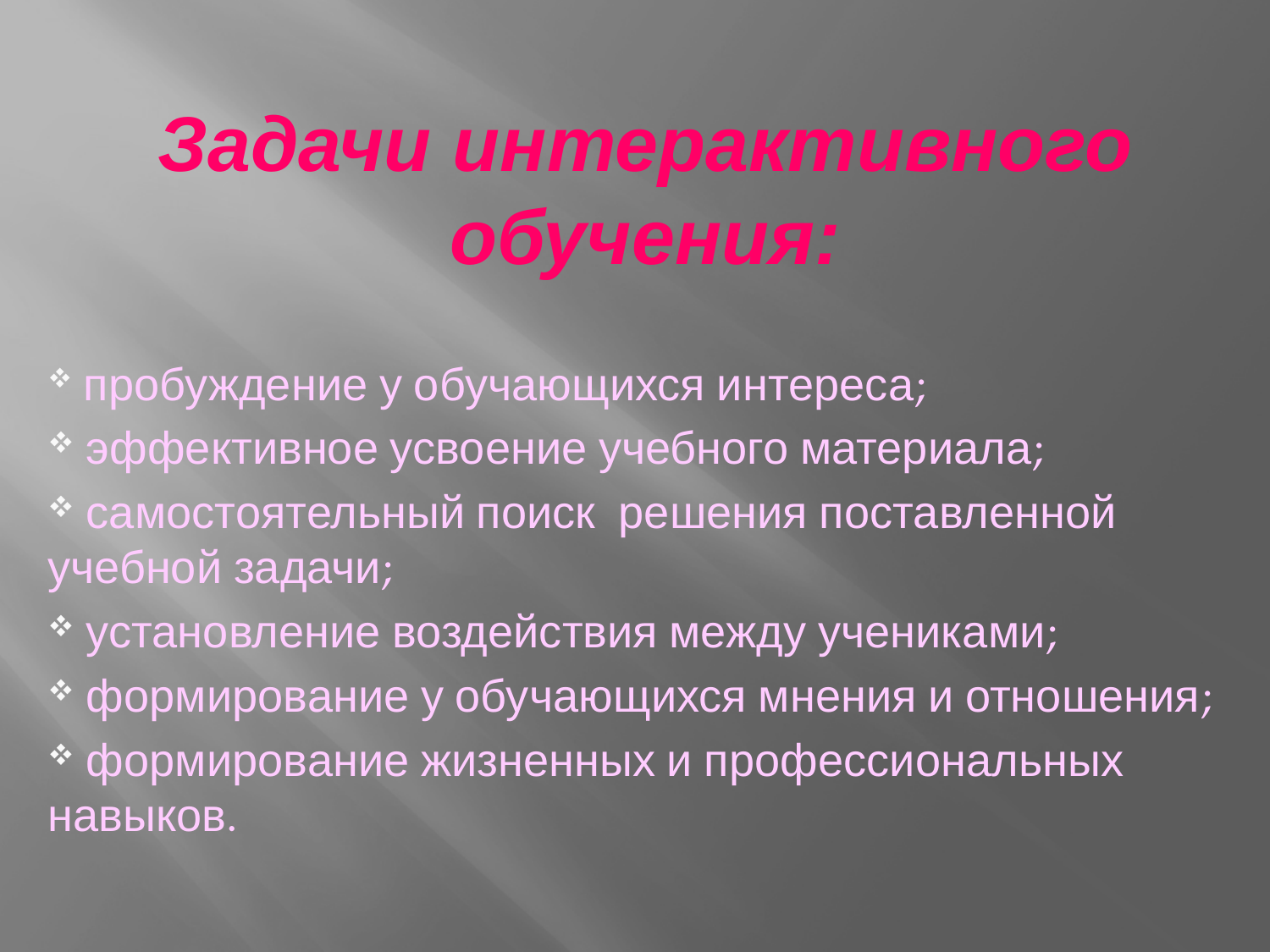

# Задачи интерактивного обучения:
 пробуждение у обучающихся интереса;
 эффективное усвоение учебного материала;
 самостоятельный поиск  решения поставленной учебной задачи;
 установление воздействия между учениками;
 формирование у обучающихся мнения и отношения;
 формирование жизненных и профессиональных навыков.